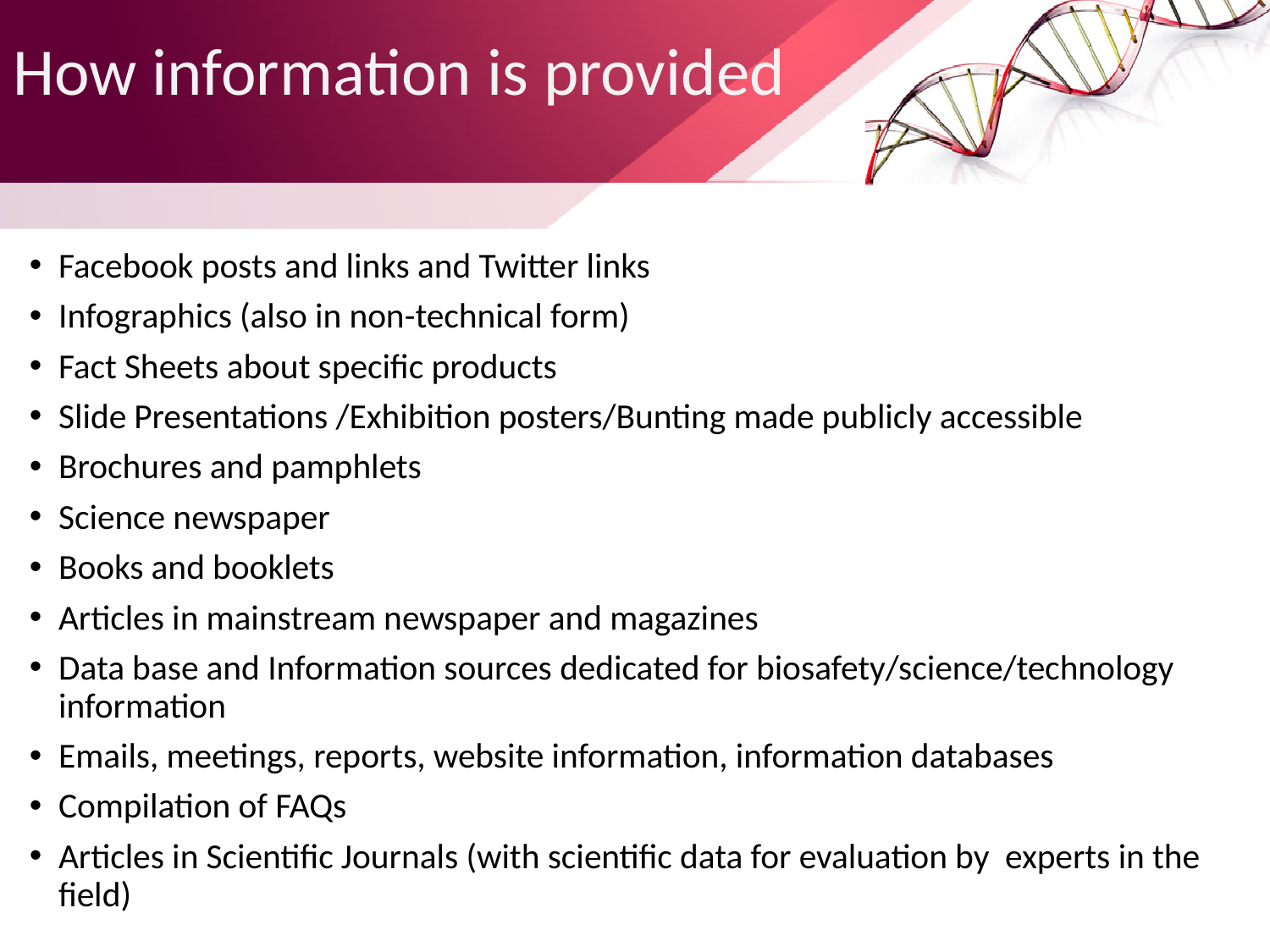

# How information is provided
Facebook posts and links and Twitter links
Infographics (also in non-technical form)
Fact Sheets about specific products
Slide Presentations /Exhibition posters/Bunting made publicly accessible
Brochures and pamphlets
Science newspaper
Books and booklets
Articles in mainstream newspaper and magazines
Data base and Information sources dedicated for biosafety/science/technology information
Emails, meetings, reports, website information, information databases
Compilation of FAQs
Articles in Scientific Journals (with scientific data for evaluation by  experts in the field)